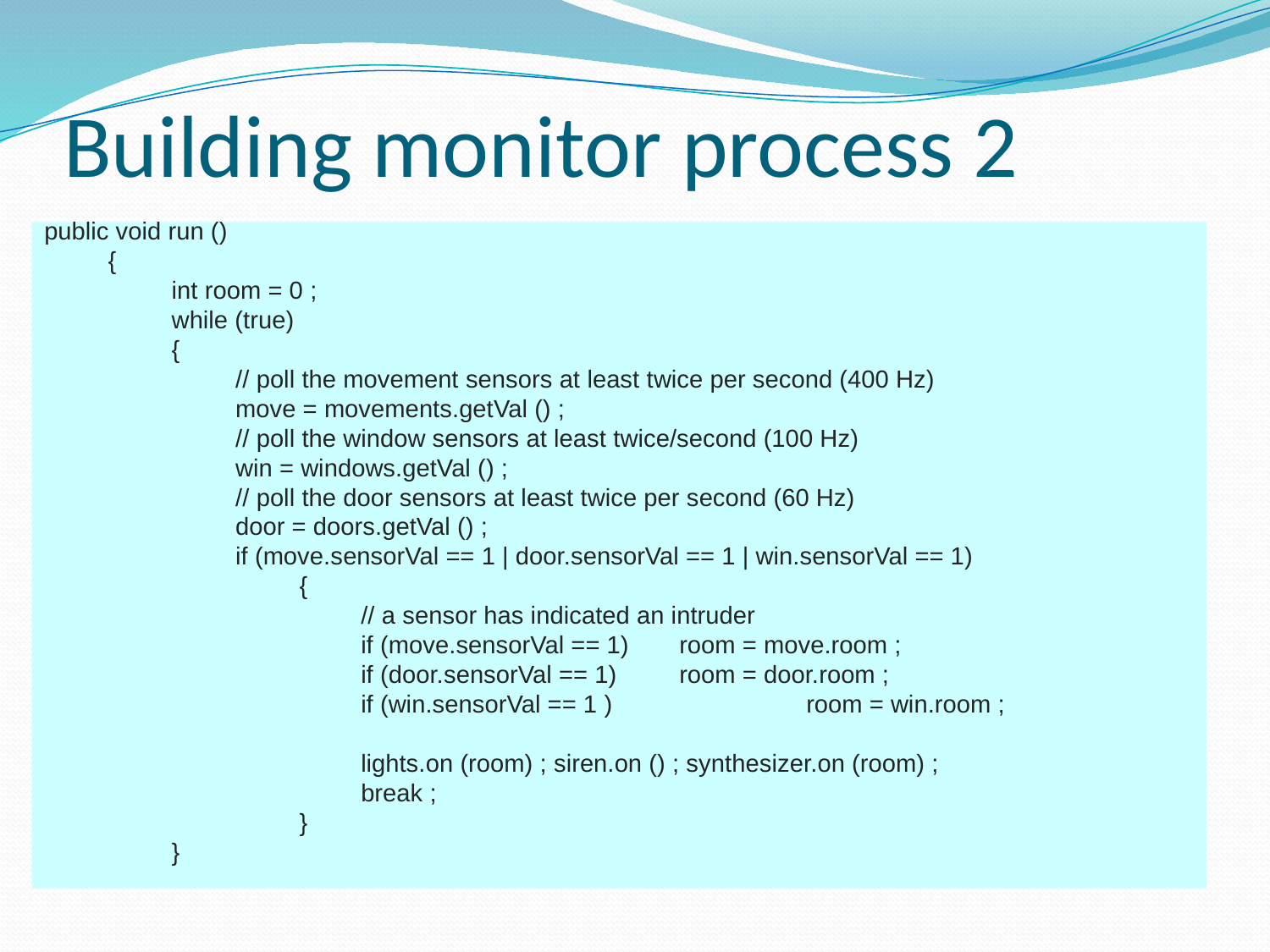

# Building monitor process 2
public void run ()
	{
		int room = 0 ;
		while (true)
		{
			// poll the movement sensors at least twice per second (400 Hz)
			move = movements.getVal () ;
			// poll the window sensors at least twice/second (100 Hz)
			win = windows.getVal () ;
			// poll the door sensors at least twice per second (60 Hz)
			door = doors.getVal () ;
			if (move.sensorVal == 1 | door.sensorVal == 1 | win.sensorVal == 1)
				{
					// a sensor has indicated an intruder
					if (move.sensorVal == 1) 	room = move.room ;
					if (door.sensorVal == 1) 	room = door.room ;
					if (win.sensorVal == 1 ) 		room = win.room ;

					lights.on (room) ; siren.on () ; synthesizer.on (room) ;
					break ;
				}
		}